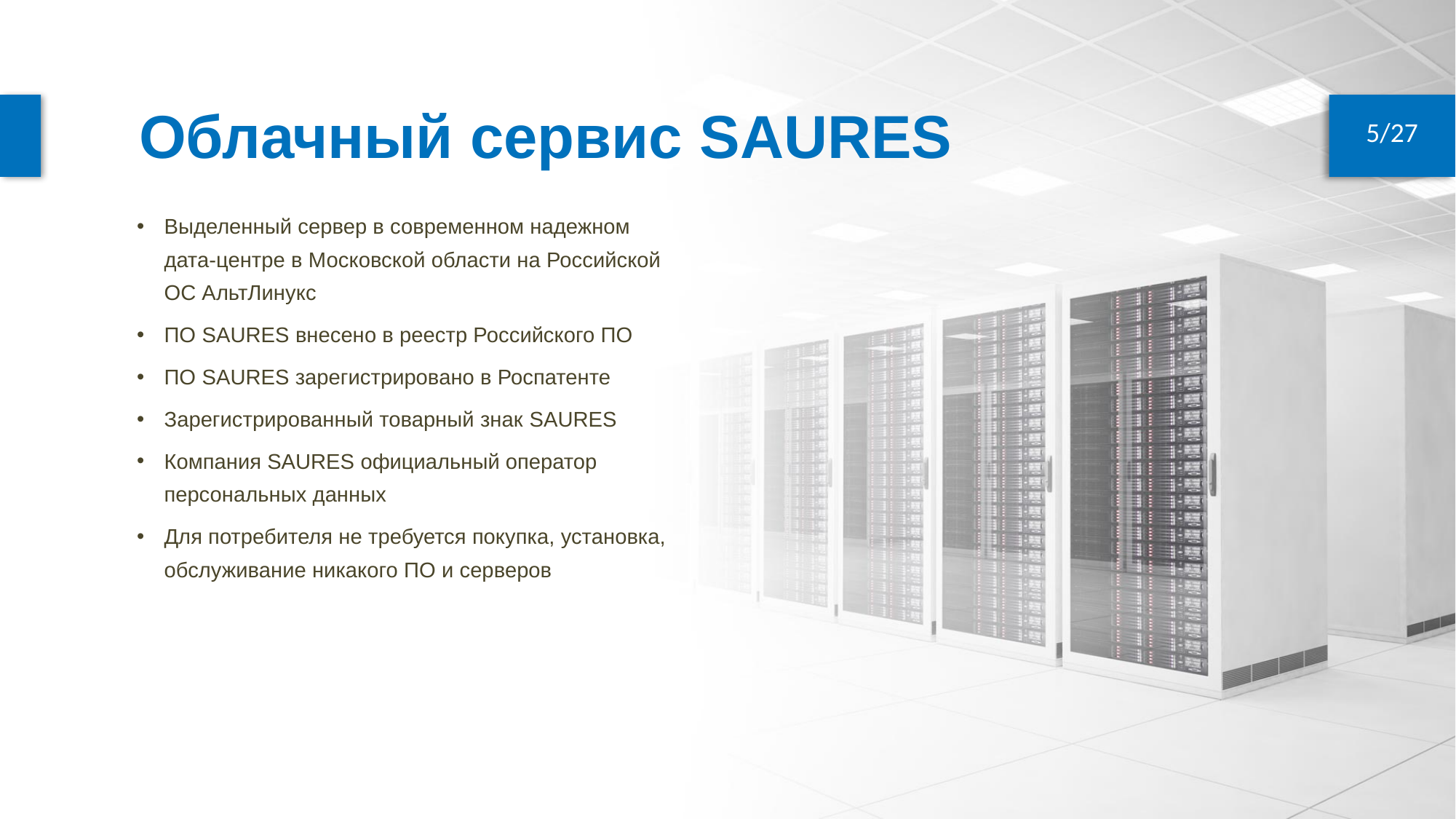

Облачный сервис SAURES
Выделенный сервер в современном надежном дата-центре в Московской области на Российской ОС АльтЛинукс
ПО SAURES внесено в реестр Российского ПО
ПО SAURES зарегистрировано в Роспатенте
Зарегистрированный товарный знак SAURES
Компания SAURES официальный оператор персональных данных
Для потребителя не требуется покупка, установка, обслуживание никакого ПО и серверов